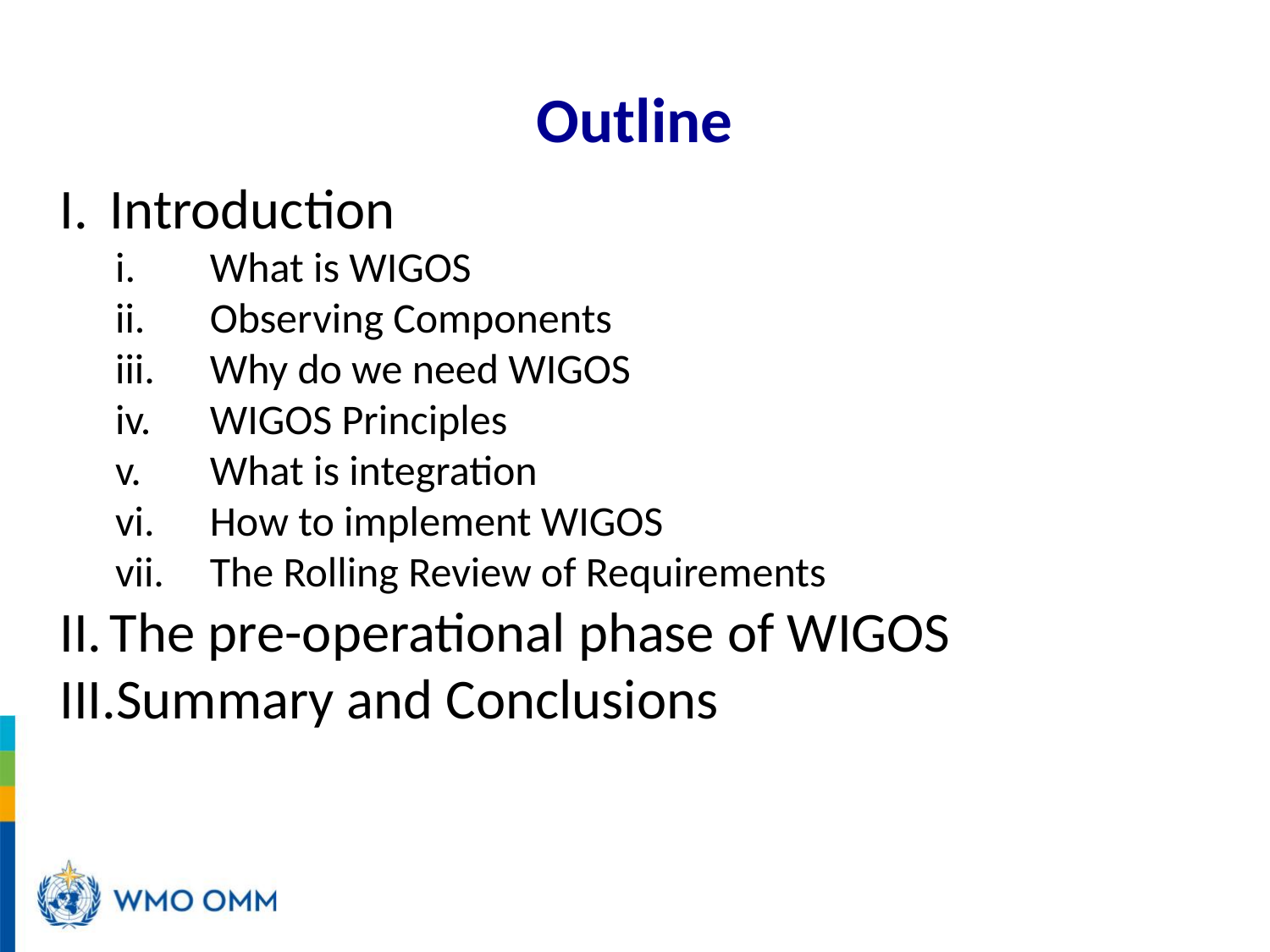

# Outline
Introduction
What is WIGOS
Observing Components
Why do we need WIGOS
WIGOS Principles
What is integration
How to implement WIGOS
The Rolling Review of Requirements
The pre-operational phase of WIGOS
Summary and Conclusions